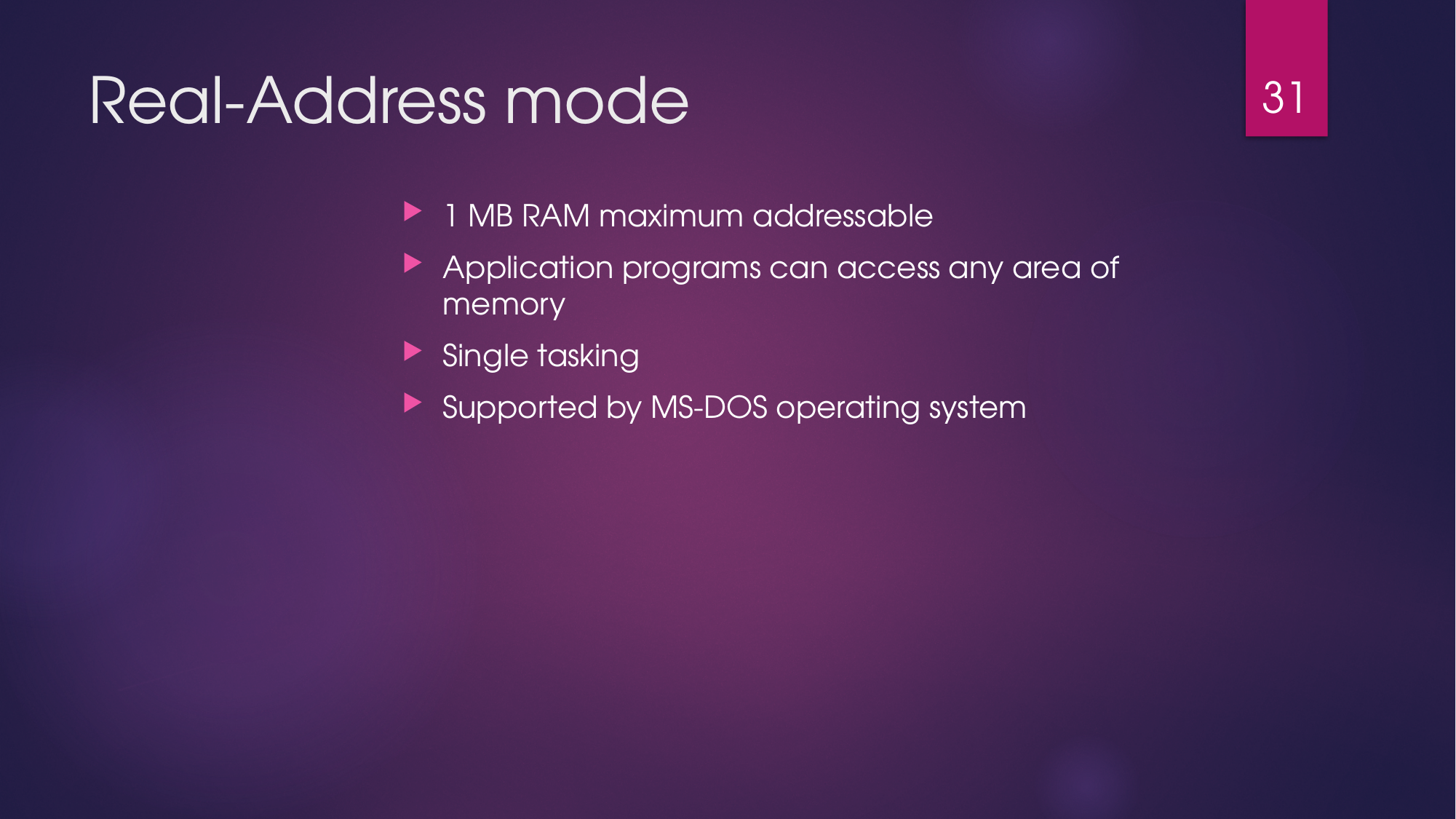

31
# Real-Address mode
1 MB RAM maximum addressable
Application programs can access any area of memory
Single tasking
Supported by MS-DOS operating system